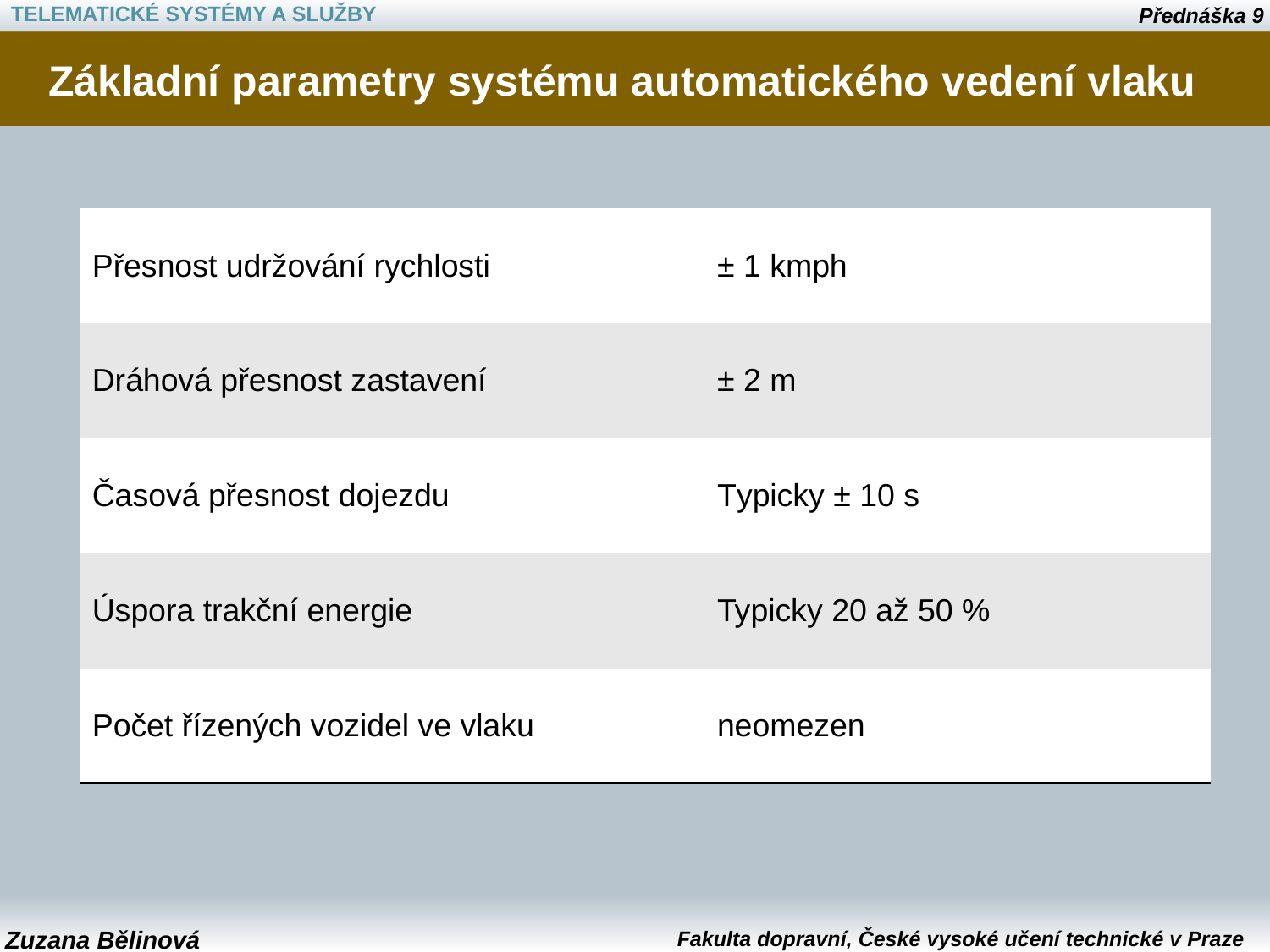

# Základní parametry systému automatického vedení vlaku
| Přesnost udržování rychlosti | ± 1 kmph |
| --- | --- |
| Dráhová přesnost zastavení | ± 2 m |
| Časová přesnost dojezdu | Typicky ± 10 s |
| Úspora trakční energie | Typicky 20 až 50 % |
| Počet řízených vozidel ve vlaku | neomezen |